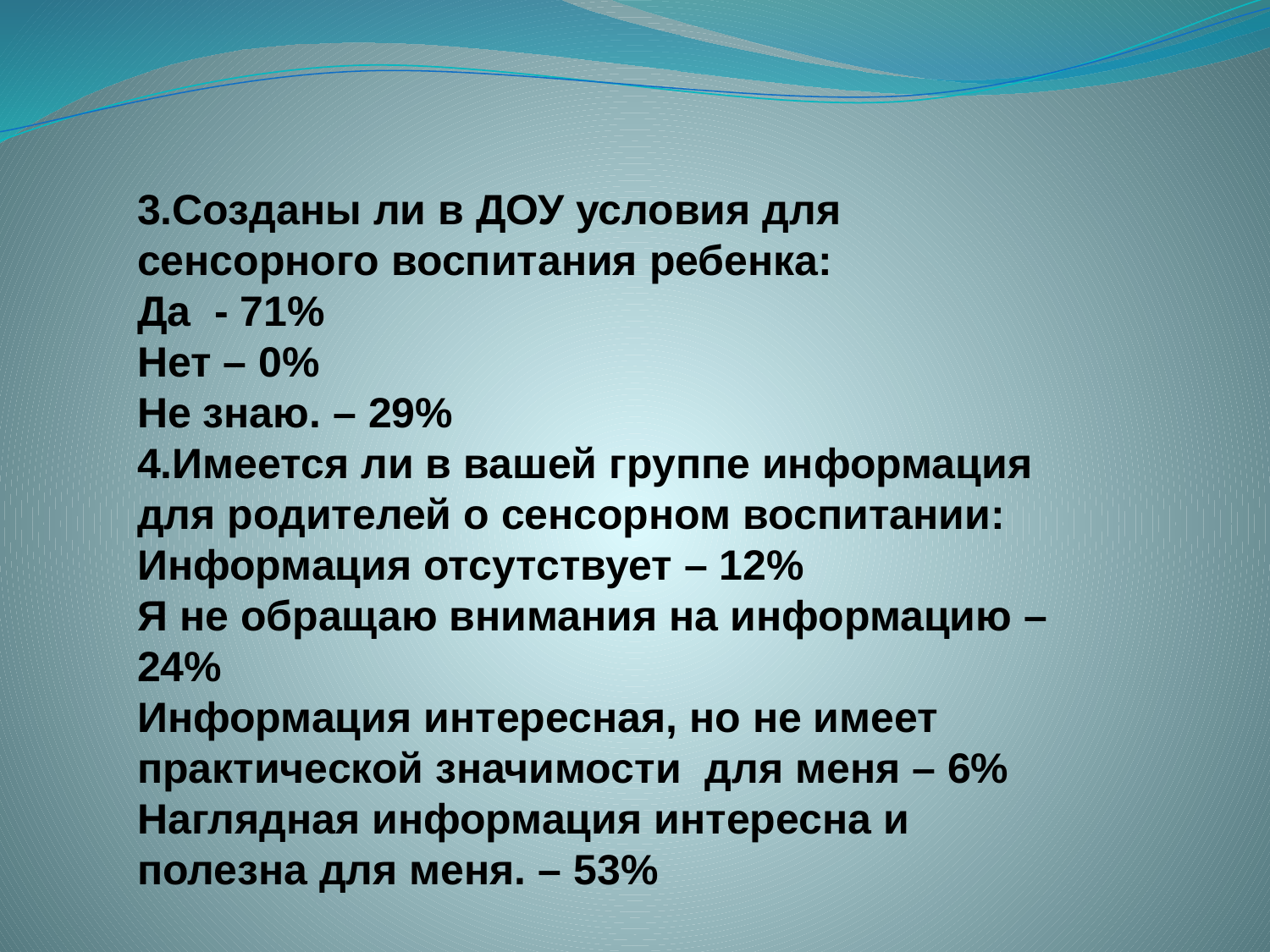

3.Созданы ли в ДОУ условия для сенсорного воспитания ребенка:
Да  - 71%
Нет – 0%
Не знаю. – 29%
4.Имеется ли в вашей группе информация для родителей о сенсорном воспитании:
Информация отсутствует – 12%
Я не обращаю внимания на информацию – 24%
Информация интересная, но не имеет практической значимости  для меня – 6%
Наглядная информация интересна и полезна для меня. – 53%